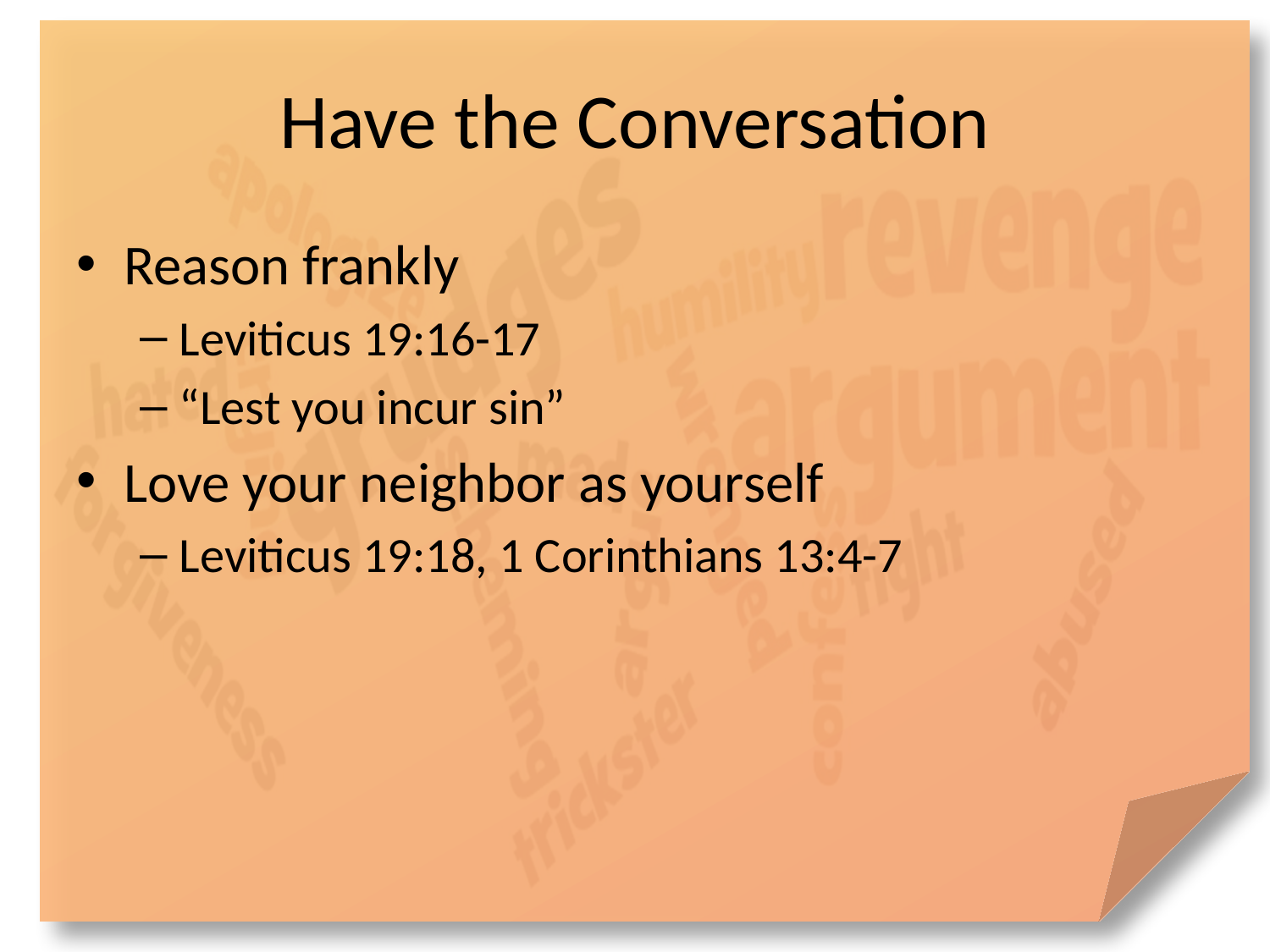

# Have the Conversation
Reason frankly
Leviticus 19:16-17
“Lest you incur sin”
Love your neighbor as yourself
Leviticus 19:18, 1 Corinthians 13:4-7